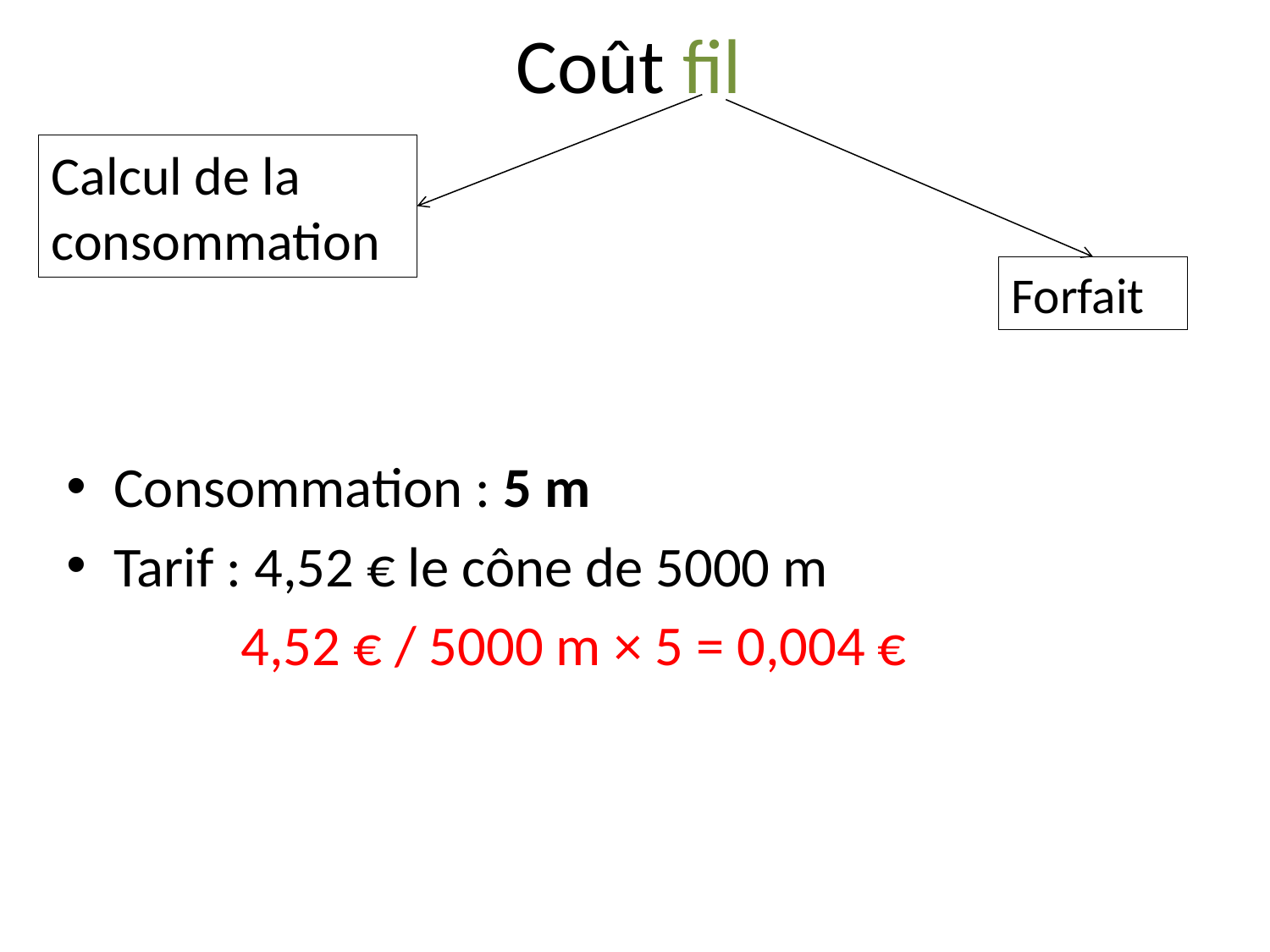

# Coût fil
Calcul de la consommation
Forfait

Consommation : 5 m
Tarif : 4,52 € le cône de 5000 m
		4,52 € / 5000 m × 5 = 0,004 €